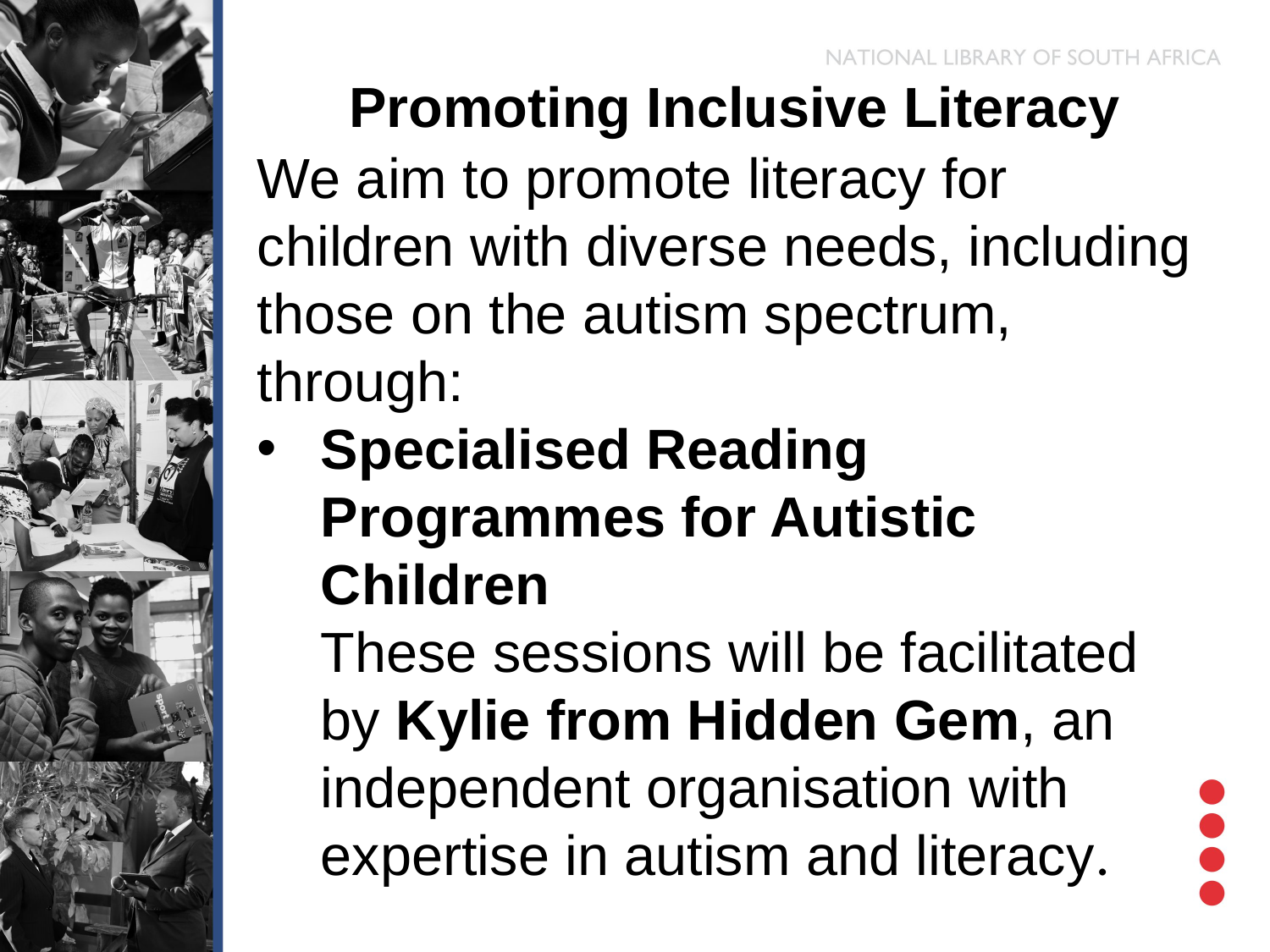

Promoting Inclusive Literacy
We aim to promote literacy for children with diverse needs, including those on the autism spectrum, through:
Specialised Reading Programmes for Autistic Children
These sessions will be facilitated by Kylie from Hidden Gem, an independent organisation with expertise in autism and literacy.